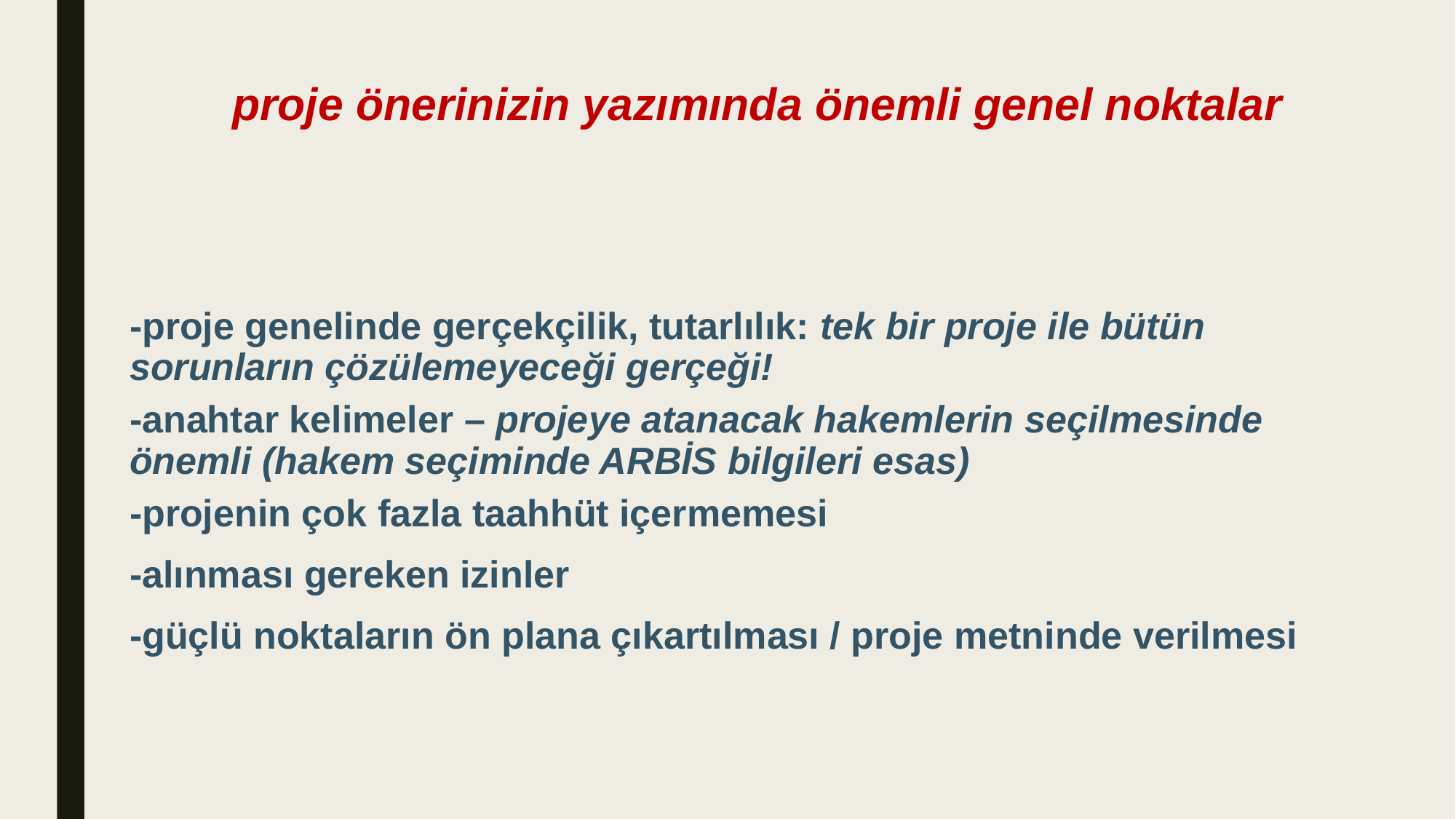

proje önerinizin yazımında önemli genel noktalar

-proje genelinde gerçekçilik, tutarlılık: tek bir proje ile bütün sorunların çözülemeyeceği gerçeği!
-anahtar kelimeler – projeye atanacak hakemlerin seçilmesinde önemli (hakem seçiminde ARBİS bilgileri esas)
-projenin çok fazla taahhüt içermemesi
-alınması gereken izinler
-güçlü noktaların ön plana çıkartılması / proje metninde verilmesi